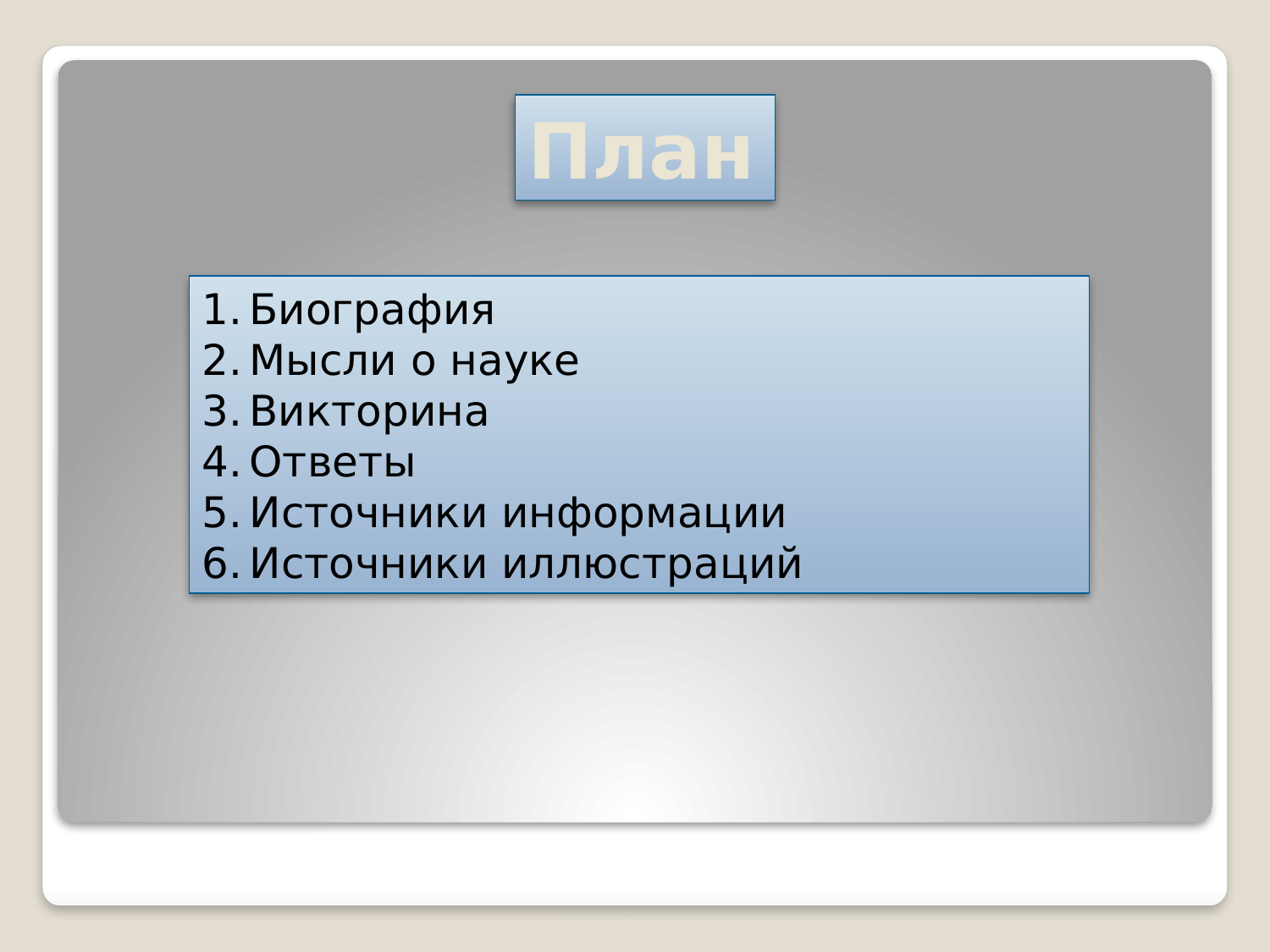

План
Биография
Мысли о науке
Викторина
Ответы
Источники информации
Источники иллюстраций